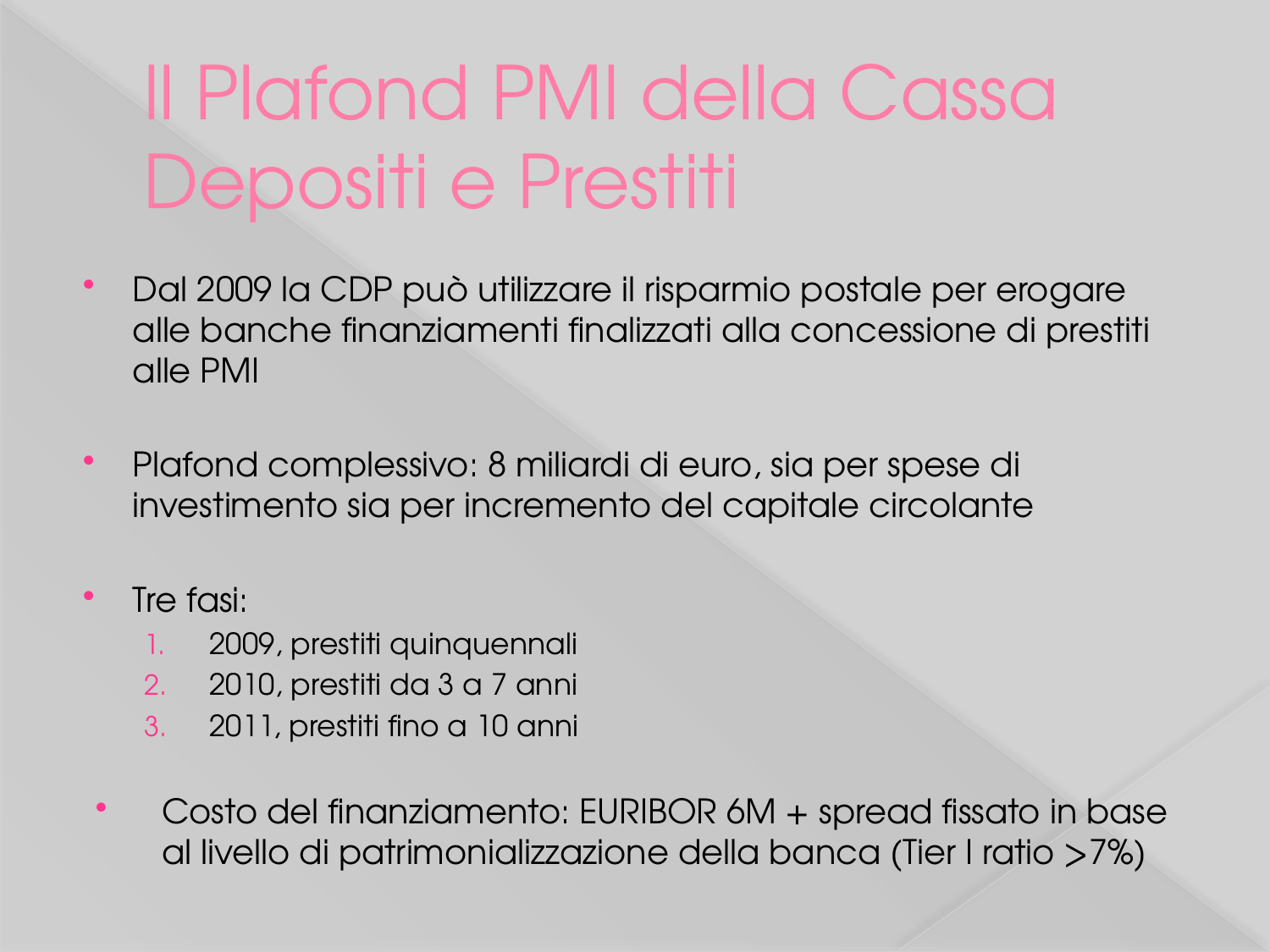

# Il Plafond PMI della Cassa Depositi e Prestiti
Dal 2009 la CDP può utilizzare il risparmio postale per erogare alle banche finanziamenti finalizzati alla concessione di prestiti alle PMI

Plafond complessivo: 8 miliardi di euro, sia per spese di investimento sia per incremento del capitale circolante

Tre fasi:
2009, prestiti quinquennali
2010, prestiti da 3 a 7 anni
2011, prestiti fino a 10 anni

Costo del finanziamento: EURIBOR 6M + spread fissato in base al livello di patrimonializzazione della banca (Tier I ratio >7%)